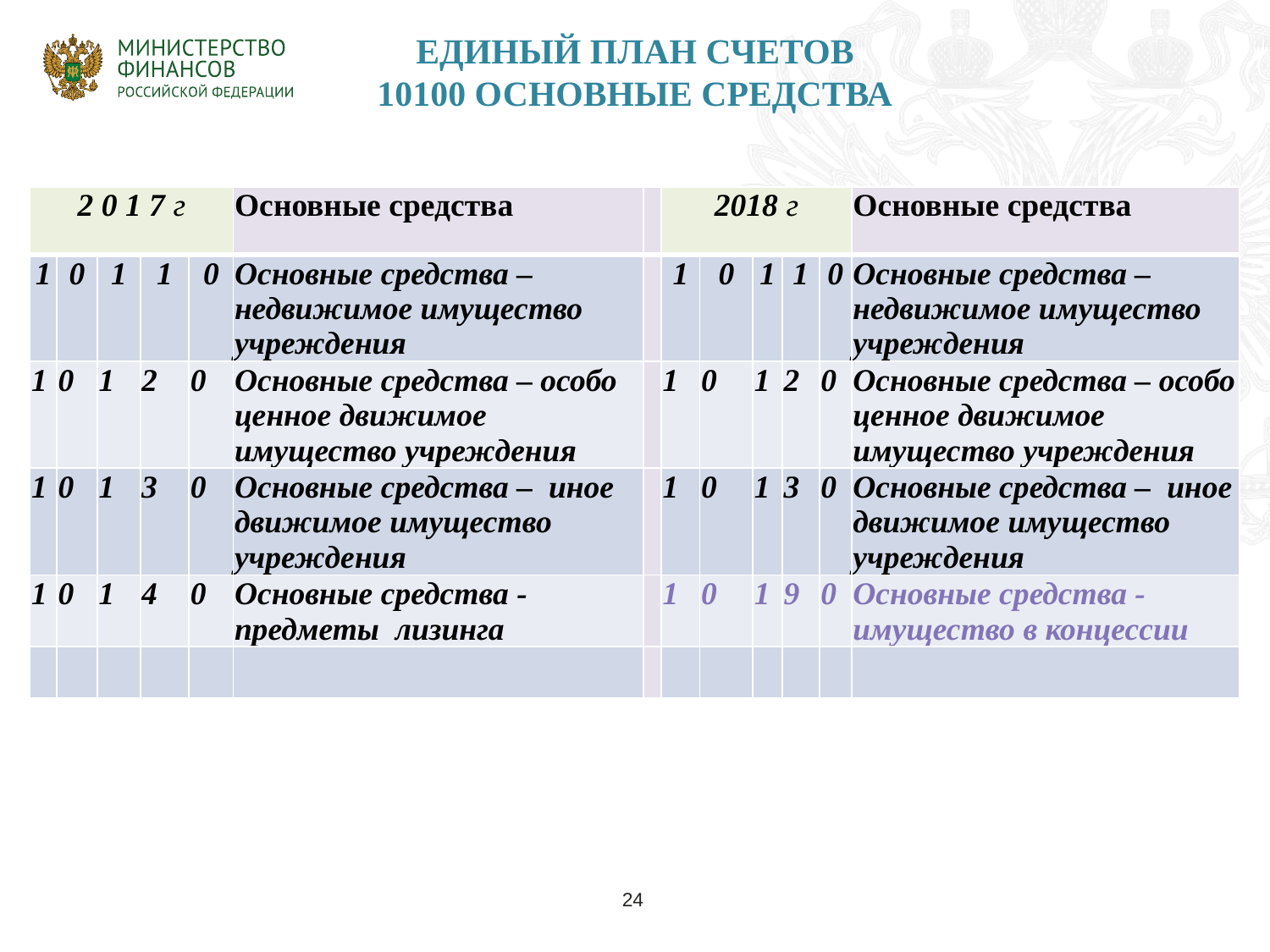

# ЕДИНЫЙ ПЛАН СЧЕТОВ 10100 ОСНОВНЫЕ СРЕДСТВА

| 2 0 1 7 г |  |  |  |  | Основные средства |  | 2018 г |  |  |  |  | Основные средства |
| --- | --- | --- | --- | --- | --- | --- | --- | --- | --- | --- | --- | --- |
| 1 | 0 | 1 | 1 | 0 | Основные средства – недвижимое имущество учреждения |  | 1 | 0 | 1 | 1 | 0 | Основные средства – недвижимое имущество учреждения |
| 1 | 0 | 1 | 2 | 0 | Основные средства – особо ценное движимое имущество учреждения |  | 1 | 0 | 1 | 2 | 0 | Основные средства – особо ценное движимое имущество учреждения |
| 1 | 0 | 1 | 3 | 0 | Основные средства – иное движимое имущество учреждения |  | 1 | 0 | 1 | 3 | 0 | Основные средства – иное движимое имущество учреждения |
| 1 | 0 | 1 | 4 | 0 | Основные средства - предметы лизинга |  | 1 | 0 | 1 | 9 | 0 | Основные средства - имущество в концессии |
|  |  |  |  |  |  |  |  |  |  |  |  |  |
24